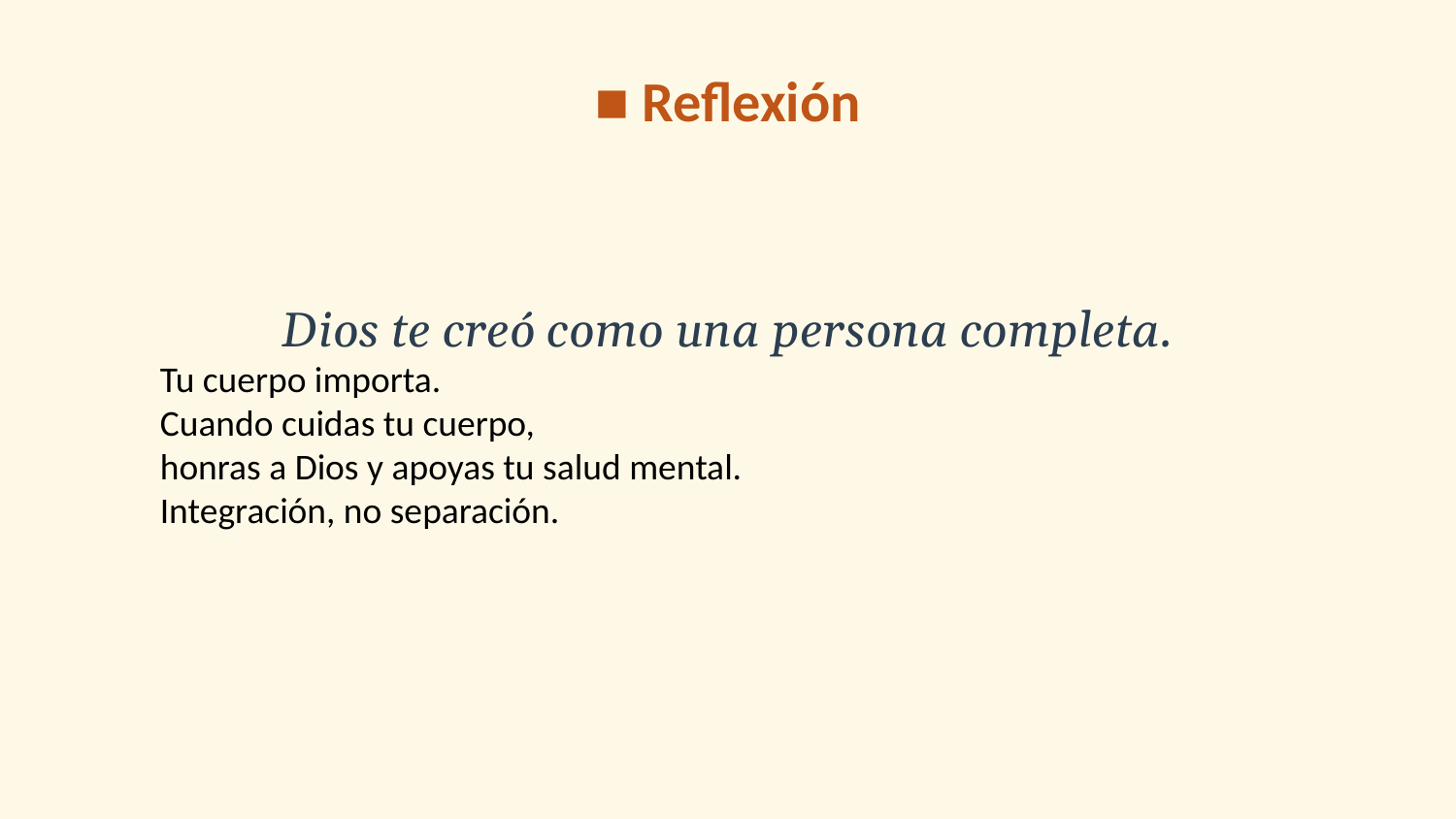

■ Reflexión
Dios te creó como una persona completa.
Tu cuerpo importa.
Cuando cuidas tu cuerpo,
honras a Dios y apoyas tu salud mental.
Integración, no separación.